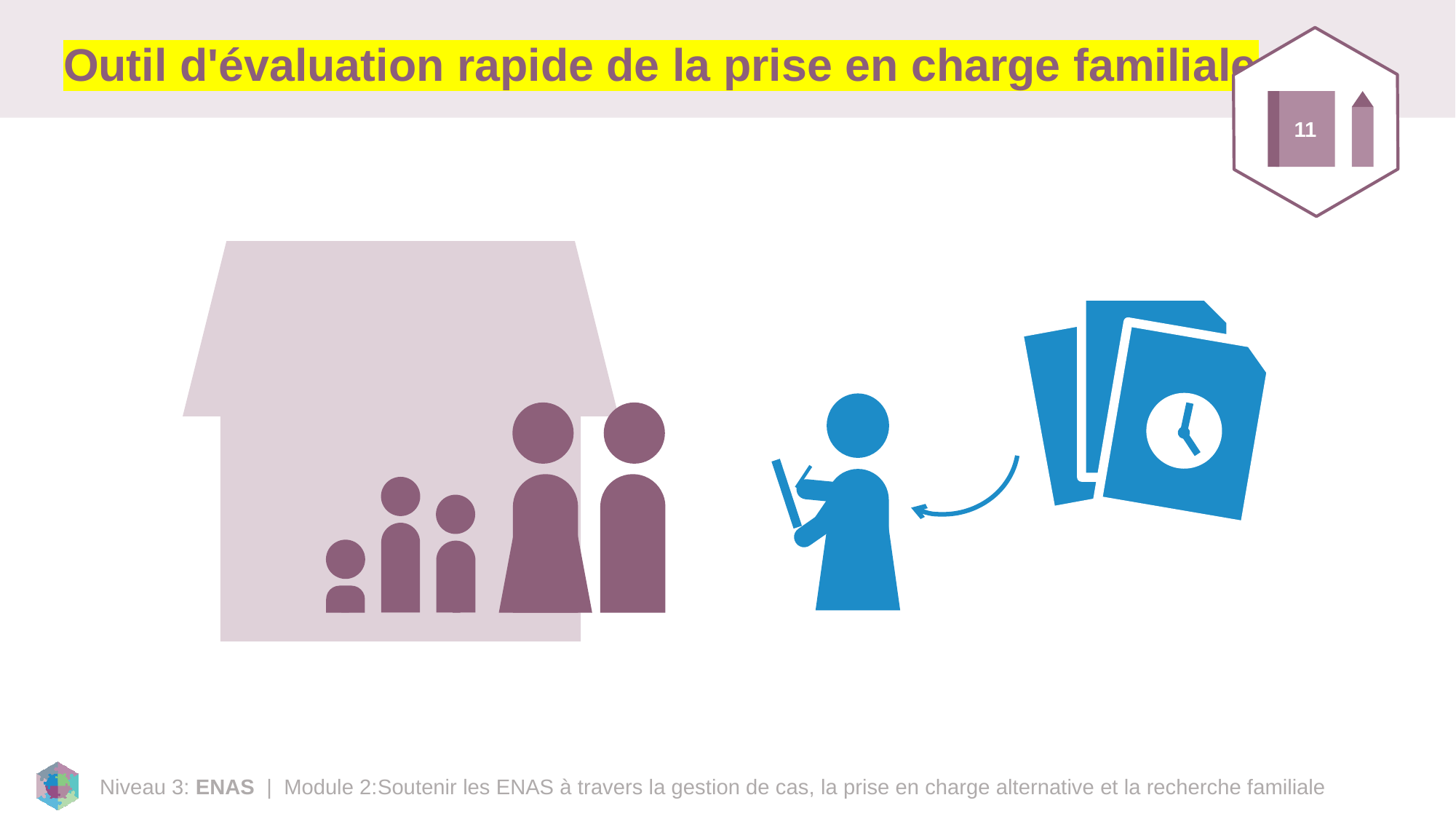

# Outil d'évaluation rapide de la prise en charge familiale

11